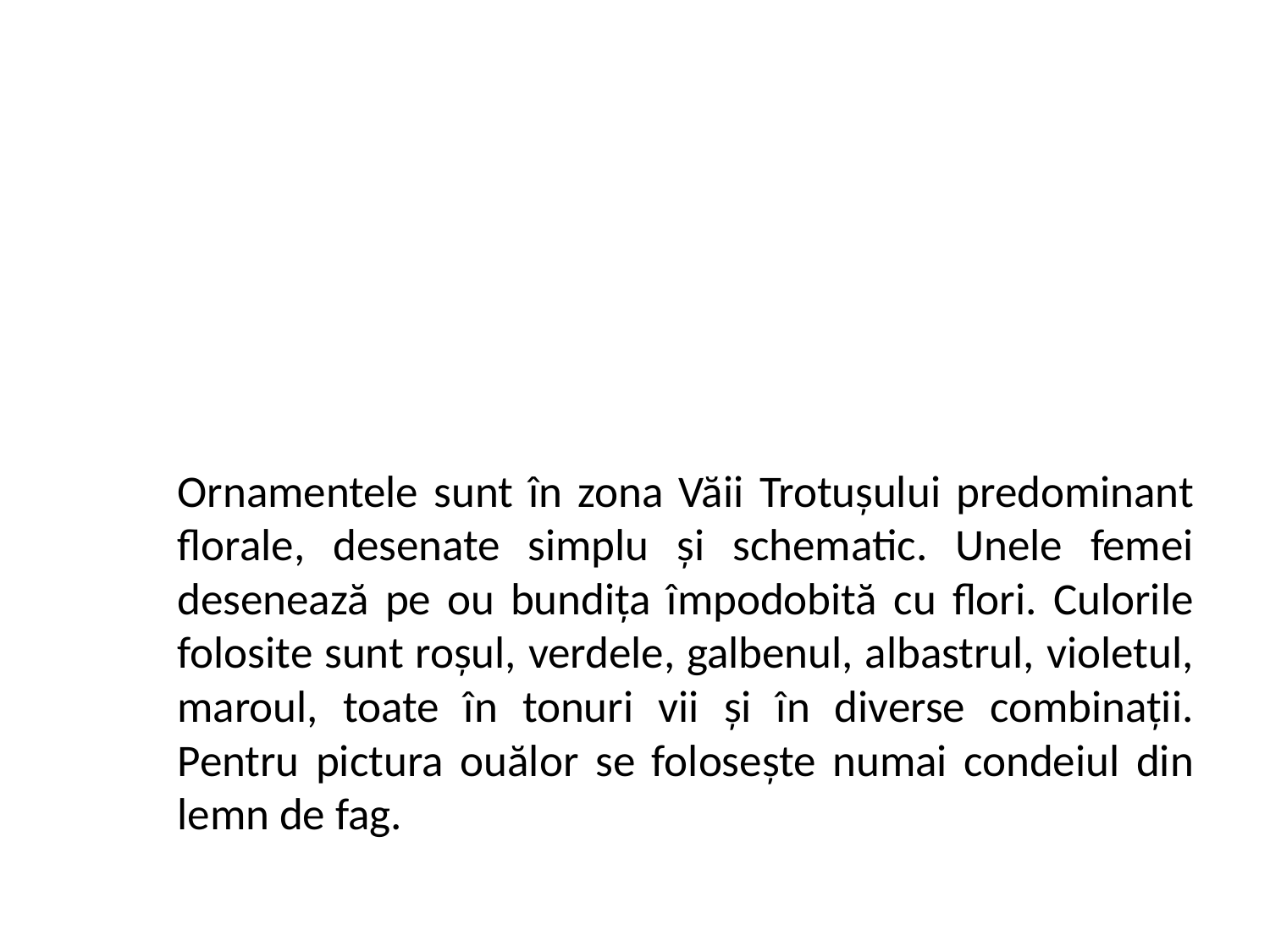

#
		Ornamentele sunt în zona Văii Trotuşului predominant florale, desenate simplu şi schematic. Unele femei desenează pe ou bundiţa împodobită cu flori. Culorile folosite sunt roşul, verdele, galbenul, albastrul, violetul, maroul, toate în tonuri vii şi în diverse combinaţii. Pentru pictura ouălor se foloseşte numai condeiul din lemn de fag.